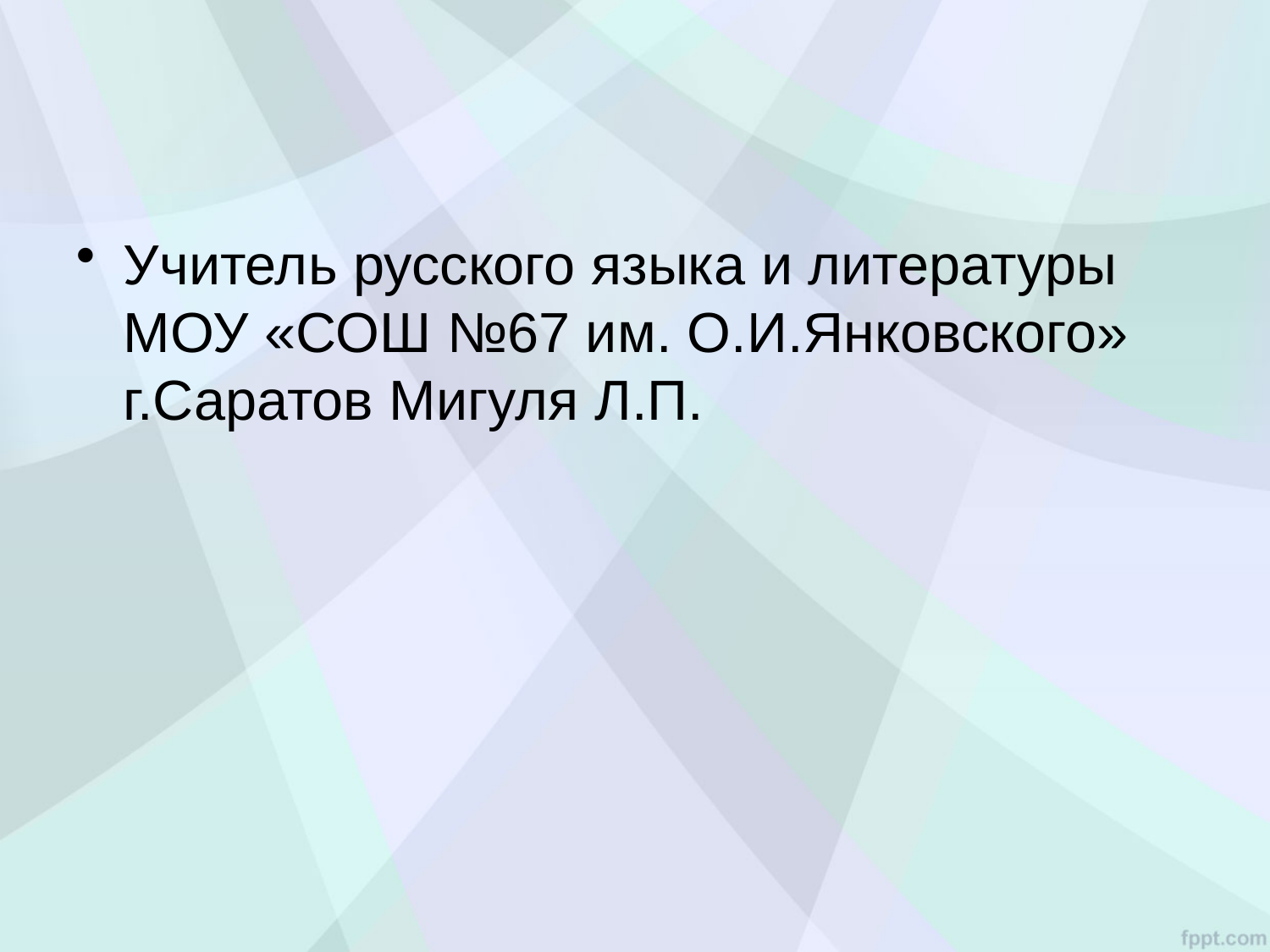

#
Учитель русского языка и литературы МОУ «СОШ №67 им. О.И.Янковского» г.Саратов Мигуля Л.П.